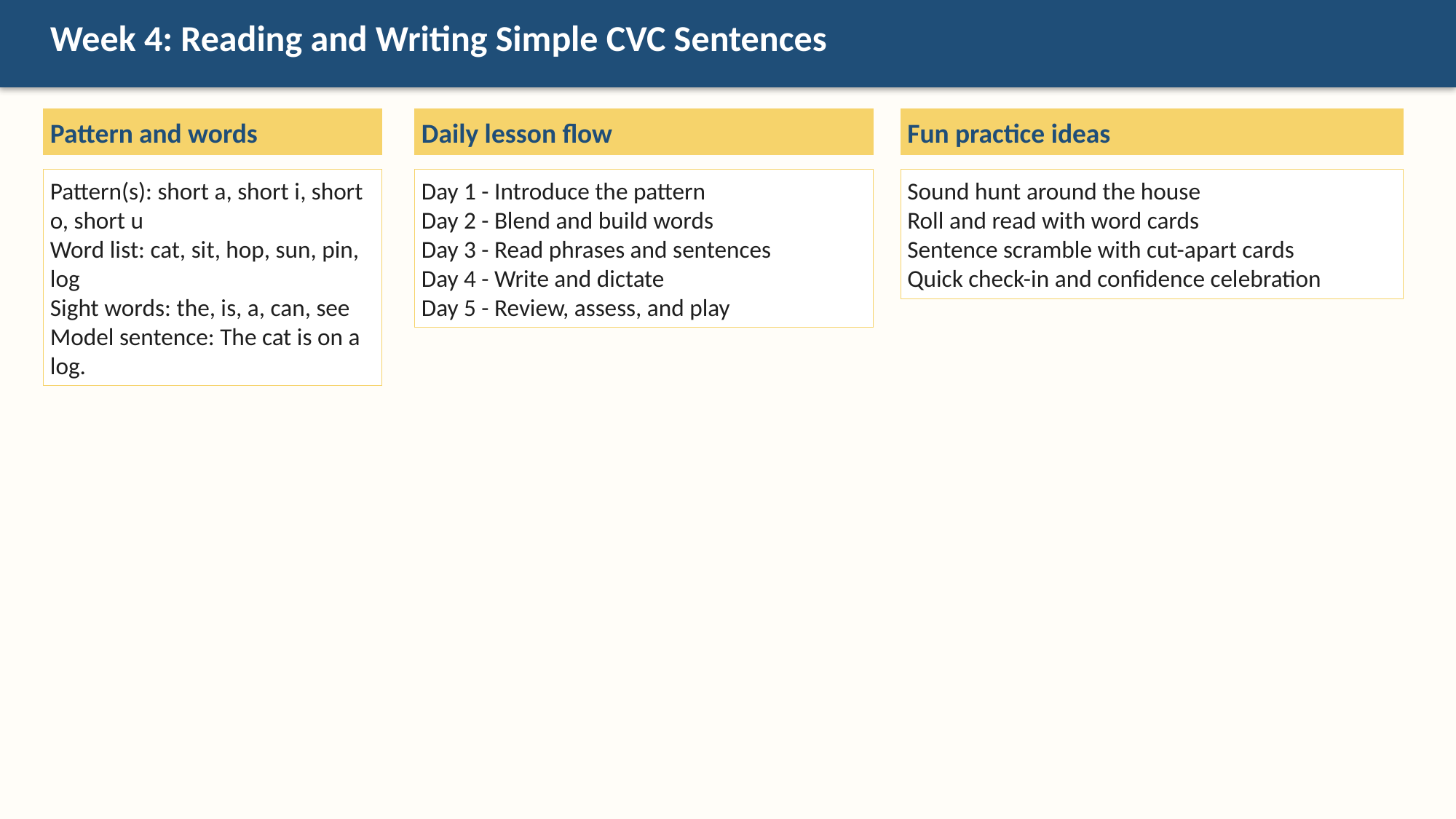

Week 4: Reading and Writing Simple CVC Sentences
Pattern and words
Daily lesson flow
Fun practice ideas
Pattern(s): short a, short i, short o, short u
Word list: cat, sit, hop, sun, pin, log
Sight words: the, is, a, can, see
Model sentence: The cat is on a log.
Day 1 - Introduce the pattern
Day 2 - Blend and build words
Day 3 - Read phrases and sentences
Day 4 - Write and dictate
Day 5 - Review, assess, and play
Sound hunt around the house
Roll and read with word cards
Sentence scramble with cut-apart cards
Quick check-in and confidence celebration